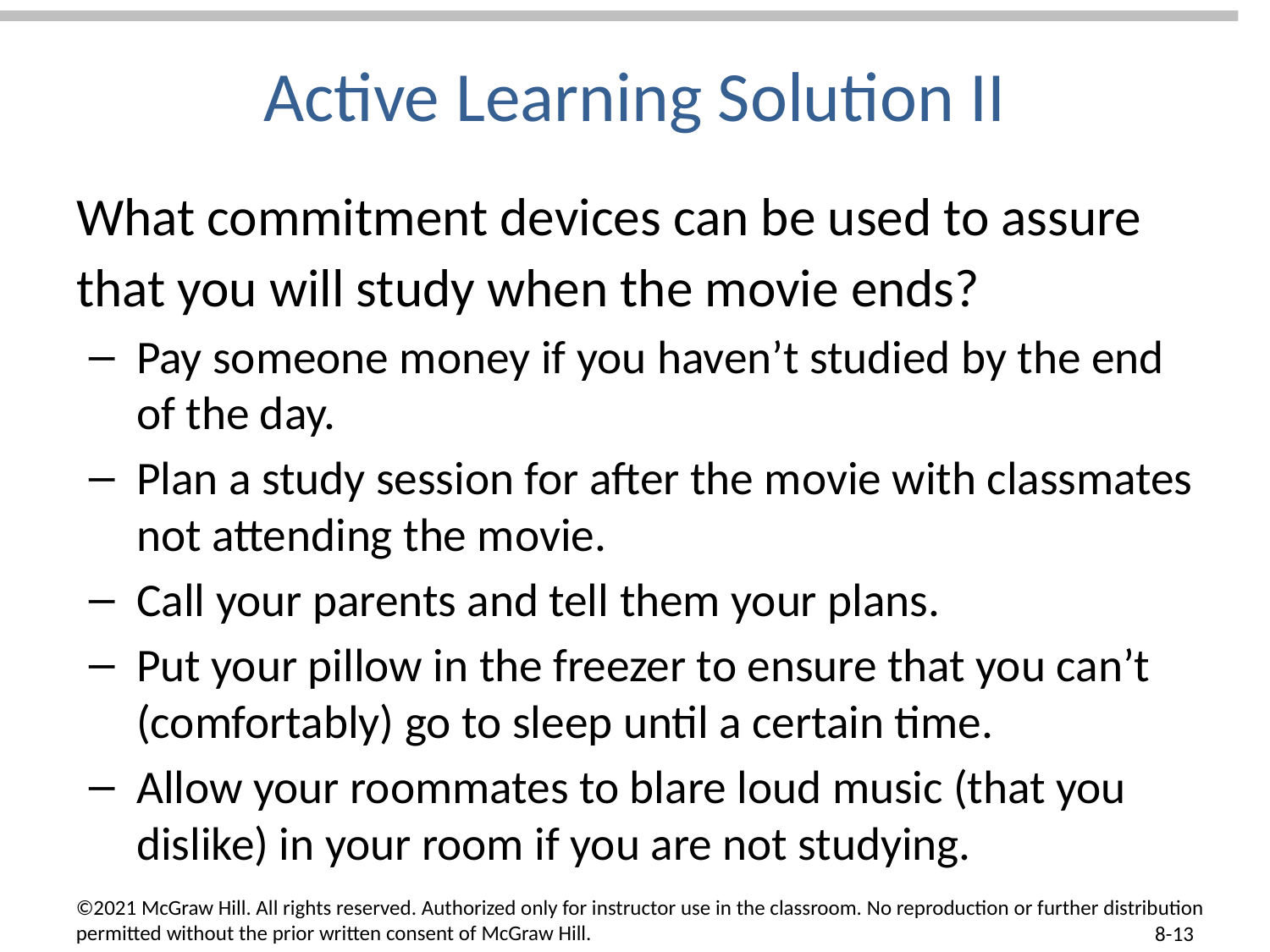

# Active Learning Solution II
What commitment devices can be used to assure that you will study when the movie ends?
Pay someone money if you haven’t studied by the end of the day.
Plan a study session for after the movie with classmates not attending the movie.
Call your parents and tell them your plans.
Put your pillow in the freezer to ensure that you can’t (comfortably) go to sleep until a certain time.
Allow your roommates to blare loud music (that you dislike) in your room if you are not studying.